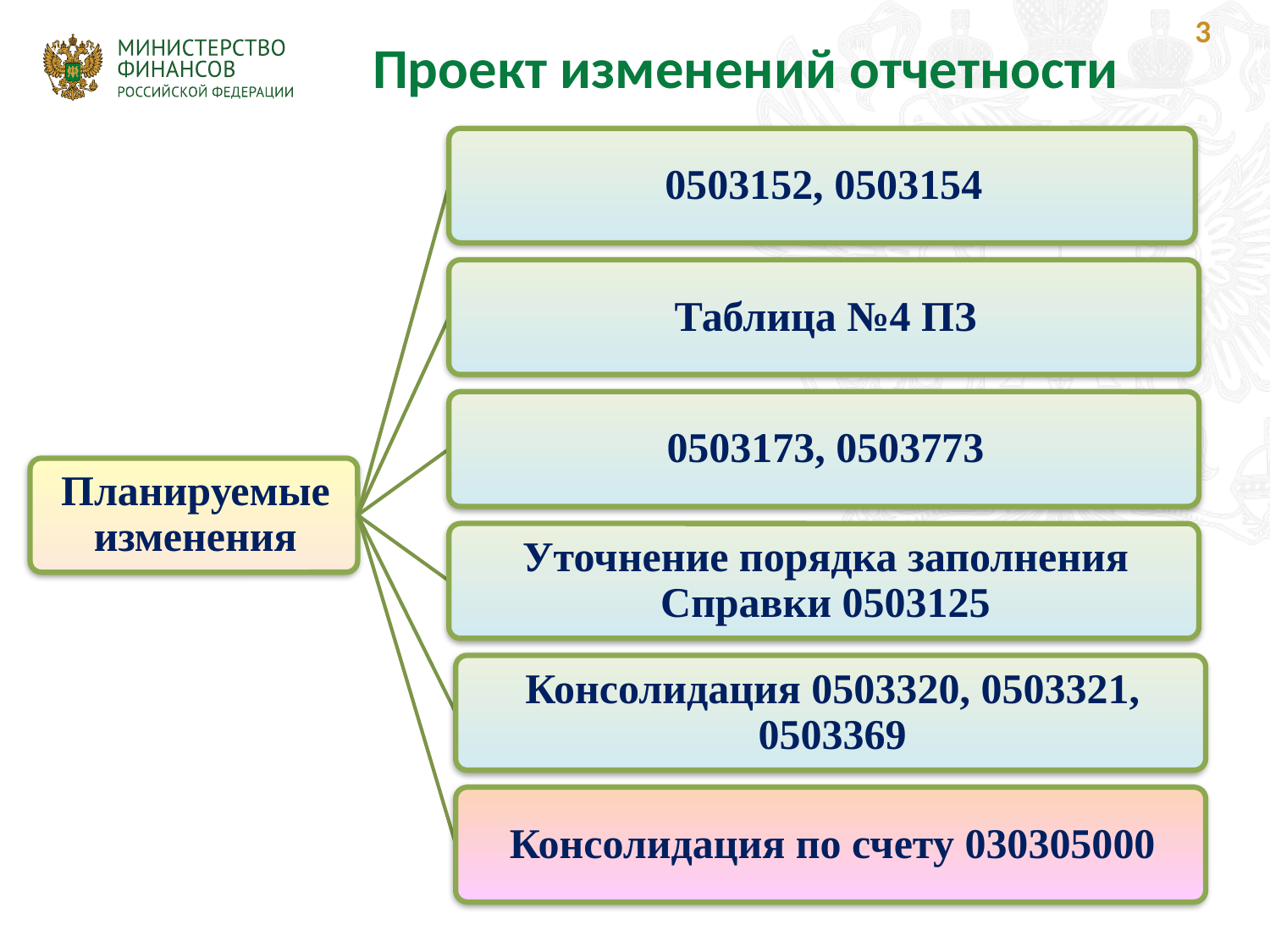

3
Проект изменений отчетности
Планируемые изменения

0503152, 0503154

Таблица №4 ПЗ

0503173, 0503773

Уточнение порядка заполнения Справки 0503125

Консолидация 0503320, 0503321, 0503369

Консолидация по счету 030305000